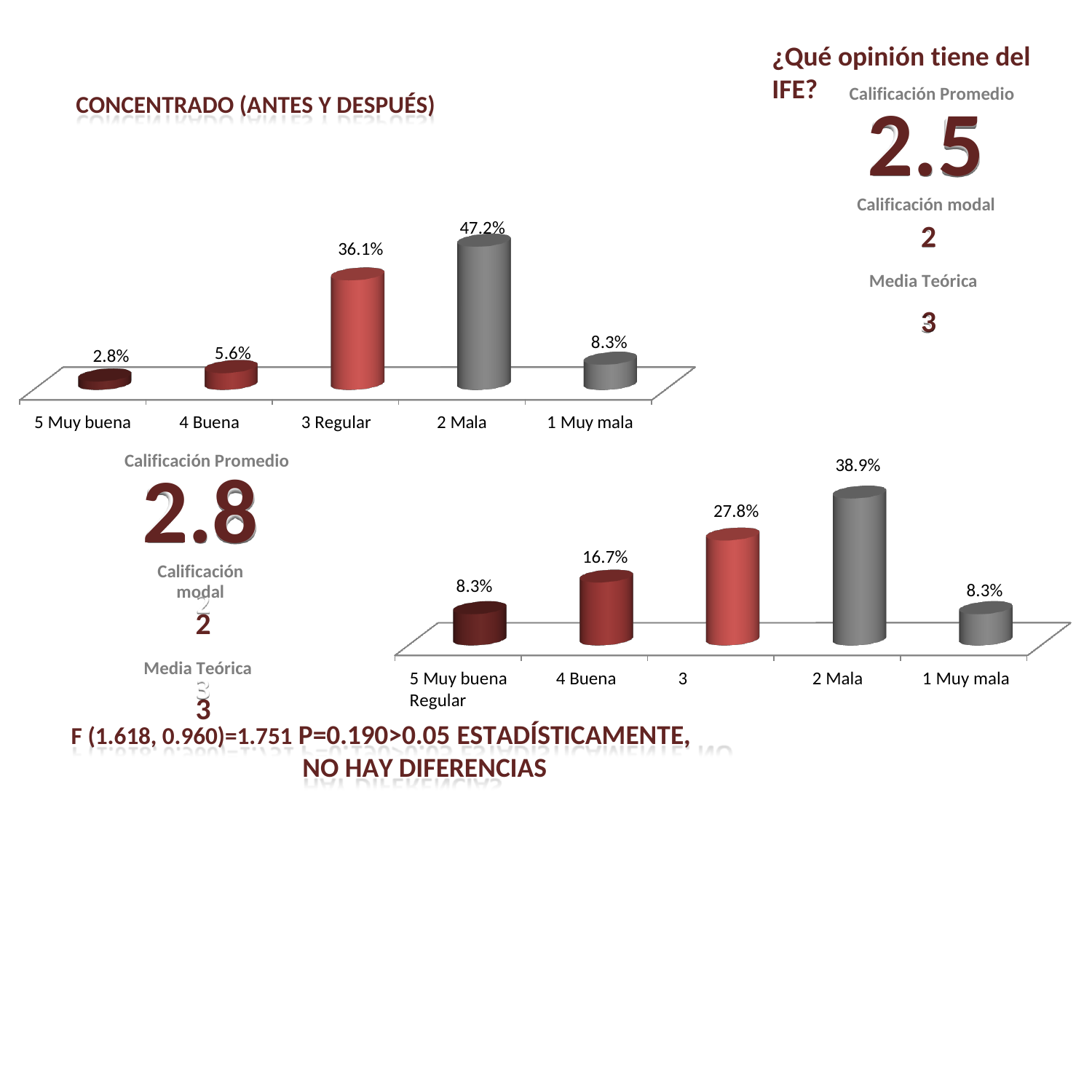

¿Qué opinión tiene del IFE?

Calificación Promedio
2.5
Calificación modal
2

Media Teórica
CONCENTRADO (ANTES Y DESPUÉS)

47.2%
36.1%

3
8.3%
5.6%
2.8%

5 Muy buena
4 Buena
3 Regular
2 Mala
1 Muy mala

Calificación Promedio
2.8
Calificación modal
2

Media Teórica

3
38.9%

27.8%
16.7%
8.3%

8.3%

5 Muy buena	4 Buena	3 Regular
2 Mala
1 Muy mala
F (1.618, 0.960)=1.751 P=0.190>0.05 ESTADÍSTICAMENTE, NO HAY DIFERENCIAS